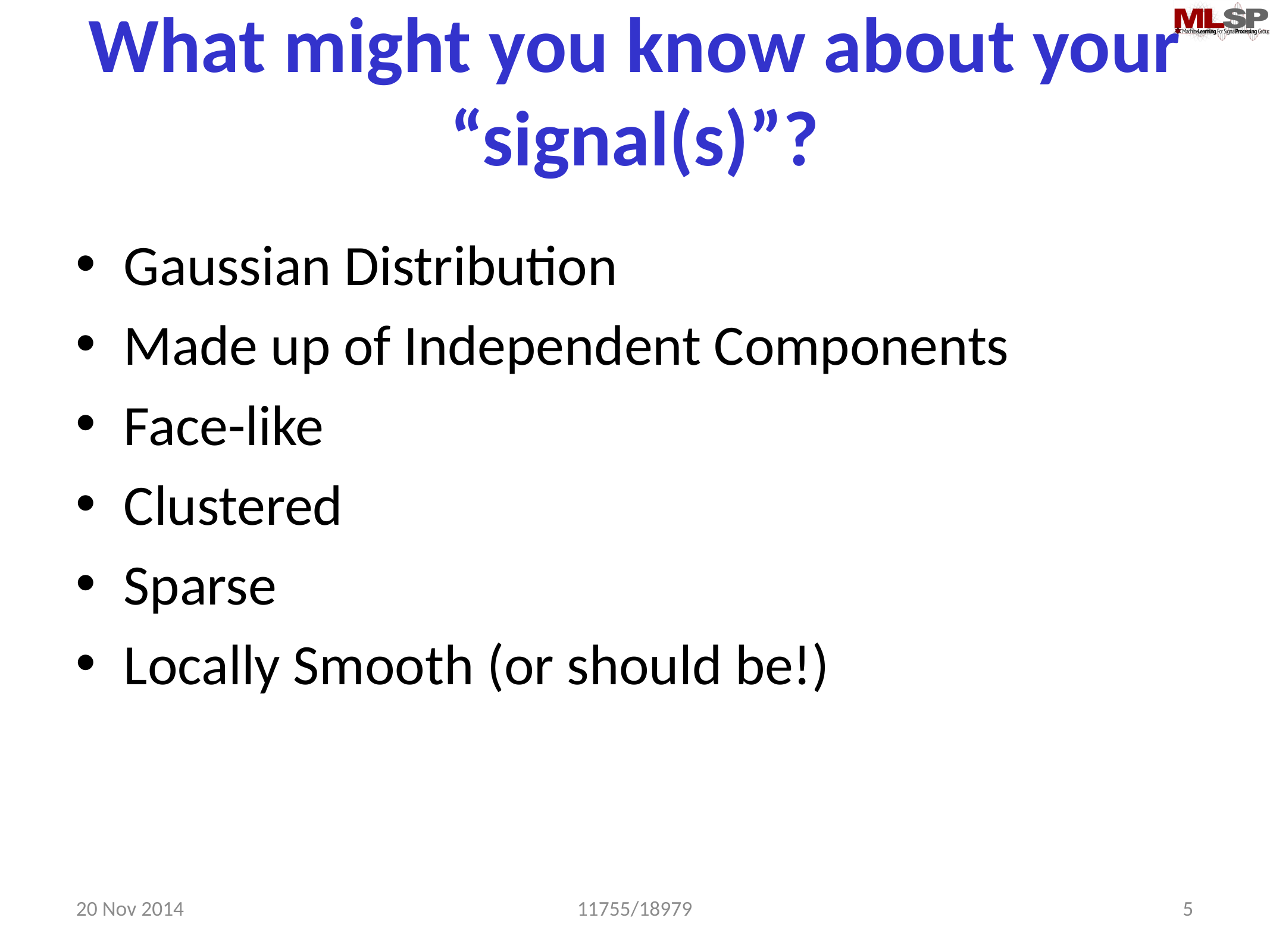

# What might you know about your “signal(s)”?
Gaussian Distribution
Made up of Independent Components
Face-like
Clustered
Sparse
Locally Smooth (or should be!)

20 Nov 2014
11755/18979
5